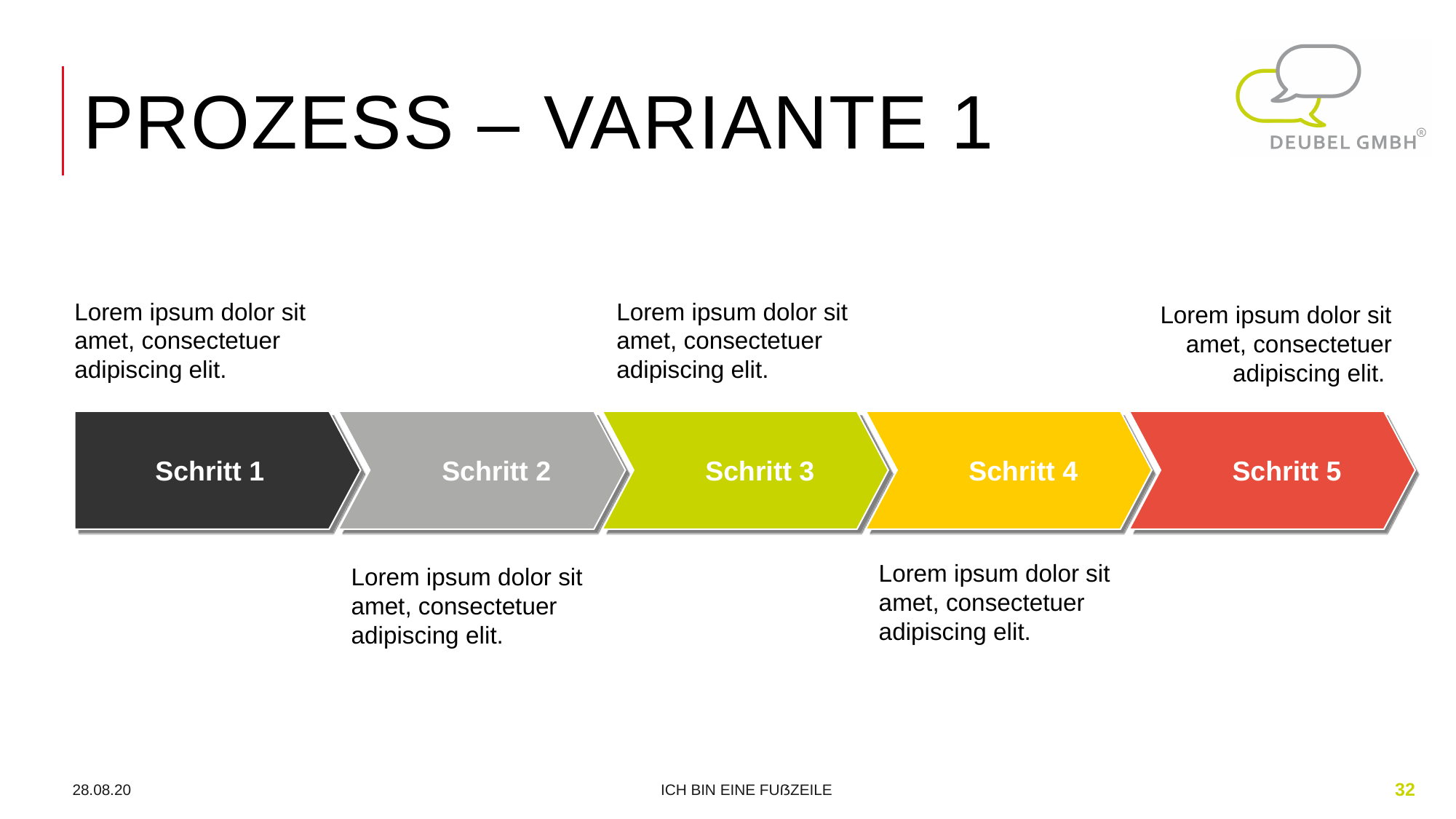

# Prozess – Variante 1
Lorem ipsum dolor sit amet, consectetuer adipiscing elit.
Lorem ipsum dolor sit amet, consectetuer adipiscing elit.
Lorem ipsum dolor sit amet, consectetuer adipiscing elit.
Schritt 1
Schritt 2
Schritt 3
Schritt 4
Schritt 5
Lorem ipsum dolor sit amet, consectetuer adipiscing elit.
Lorem ipsum dolor sit amet, consectetuer adipiscing elit.
28.08.20
Ich bin eine Fußzeile
32